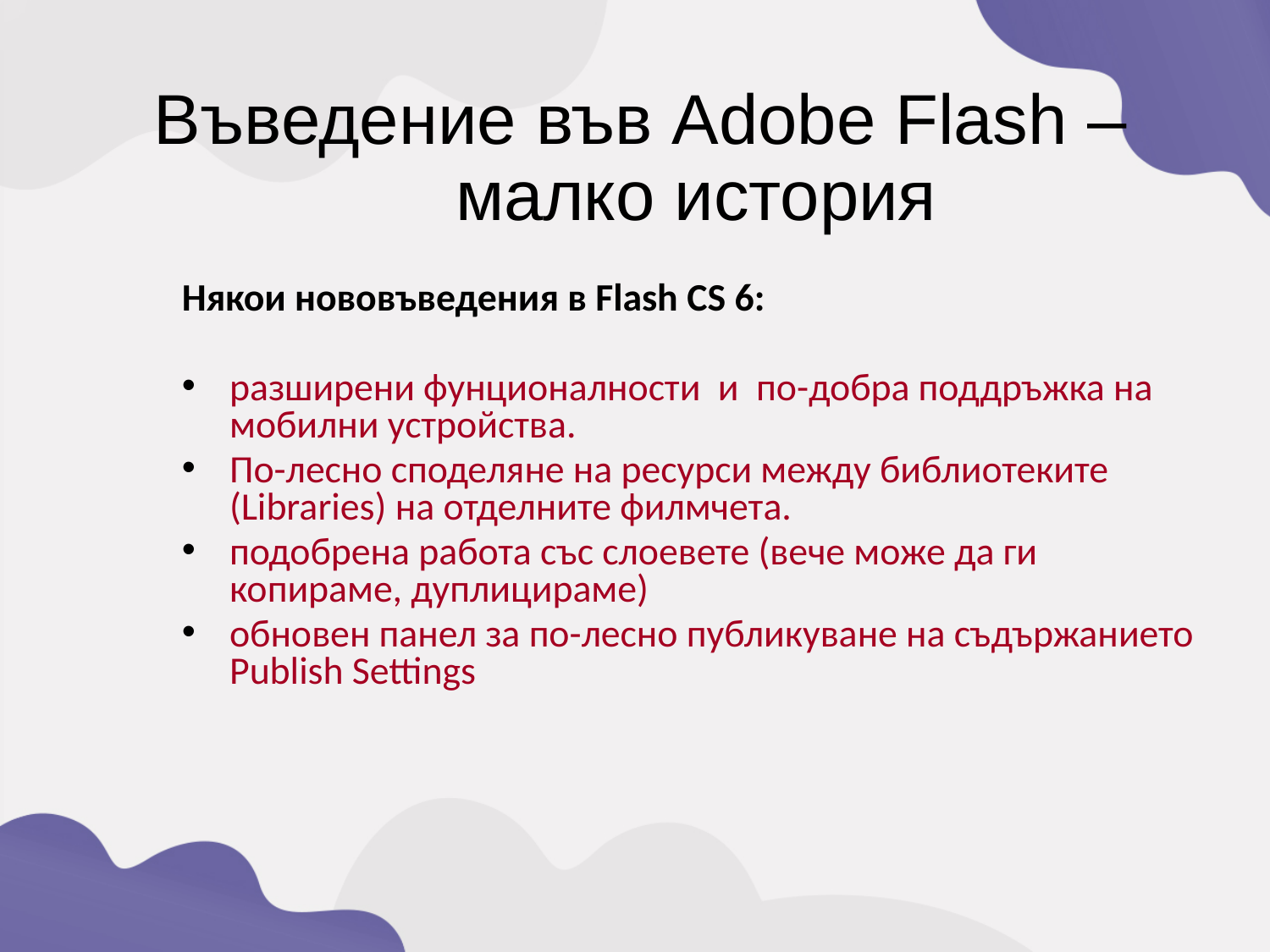

Въведение във Adobe Flash – малко история

Някои нововъведения в Flash CS 6:

разширени фунционалности  и  по-добра поддръжка на мобилни устройства.
По-лесно споделяне на ресурси между библиотеките (Libraries) на отделните филмчета.
подобрена работа със слоевете (вече може да ги копираме, дуплицираме)
обновен панел за по-лесно публикуване на съдържанието Publish Settings